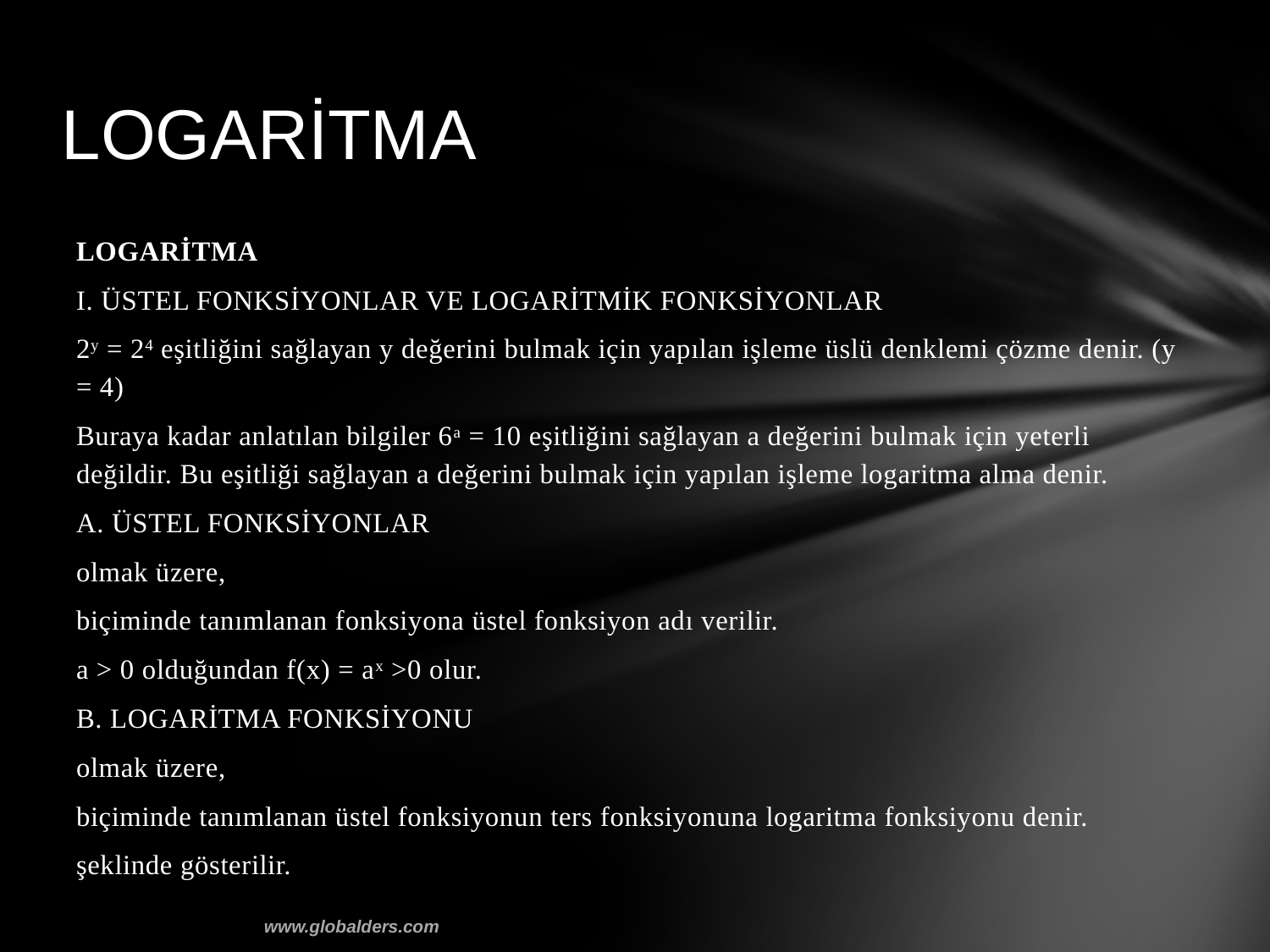

# LOGARİTMA
LOGARİTMA
I. ÜSTEL FONKSİYONLAR VE LOGARİTMİK FONKSİYONLAR
2y = 24 eşitliğini sağlayan y değerini bulmak için yapılan işleme üslü denklemi çözme denir. (y = 4)
Buraya kadar anlatılan bilgiler 6a = 10 eşitliğini sağlayan a değerini bulmak için yeterli değildir. Bu eşitliği sağlayan a değerini bulmak için yapılan işleme logaritma alma denir.
A. ÜSTEL FONKSİYONLAR
olmak üzere,
biçiminde tanımlanan fonksiyona üstel fonksiyon adı verilir.
a > 0 olduğundan f(x) = ax >0 olur.
B. LOGARİTMA FONKSİYONU
olmak üzere,
biçiminde tanımlanan üstel fonksiyonun ters fonksiyonuna logaritma fonksiyonu denir.
şeklinde gösterilir.

www.globalders.com